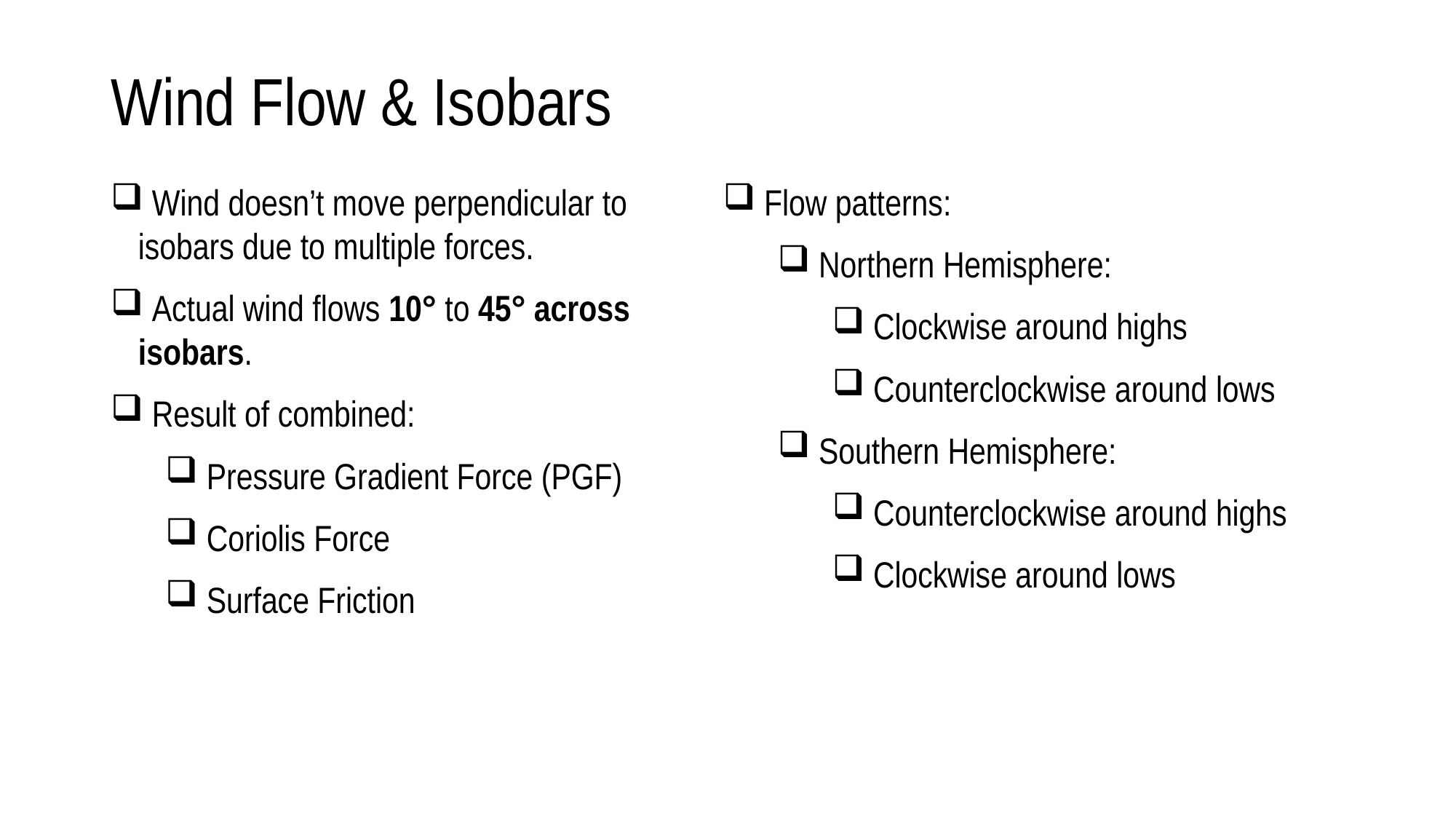

# Wind Flow & Isobars
 Wind doesn’t move perpendicular to isobars due to multiple forces.
 Actual wind flows 10° to 45° across isobars.
 Result of combined:
 Pressure Gradient Force (PGF)
 Coriolis Force
 Surface Friction
 Flow patterns:
 Northern Hemisphere:
 Clockwise around highs
 Counterclockwise around lows
 Southern Hemisphere:
 Counterclockwise around highs
 Clockwise around lows